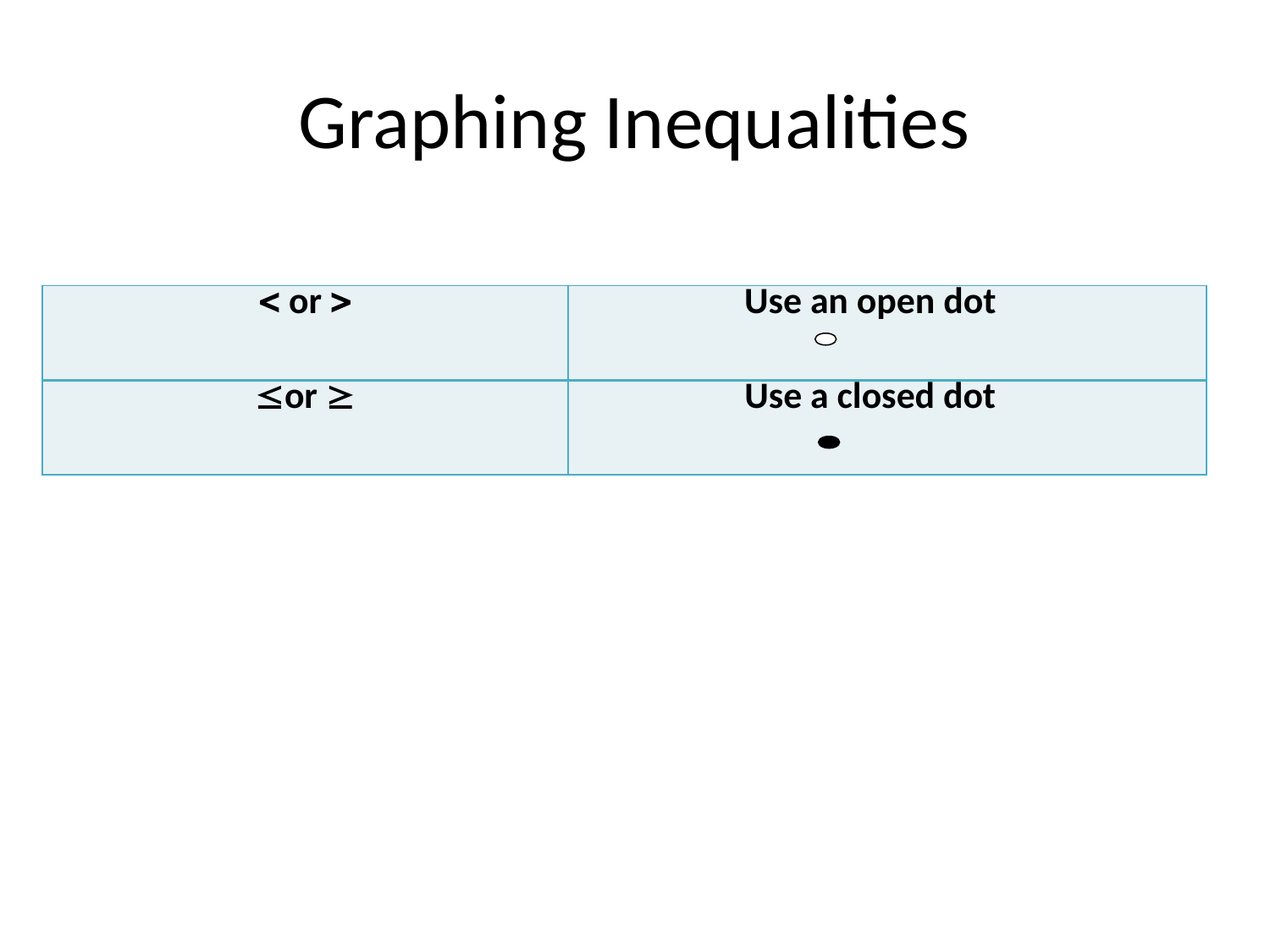

# Graphing Inequalities
| < or > | Use an open dot |
| --- | --- |
| ≤or ≥ | Use a closed dot |